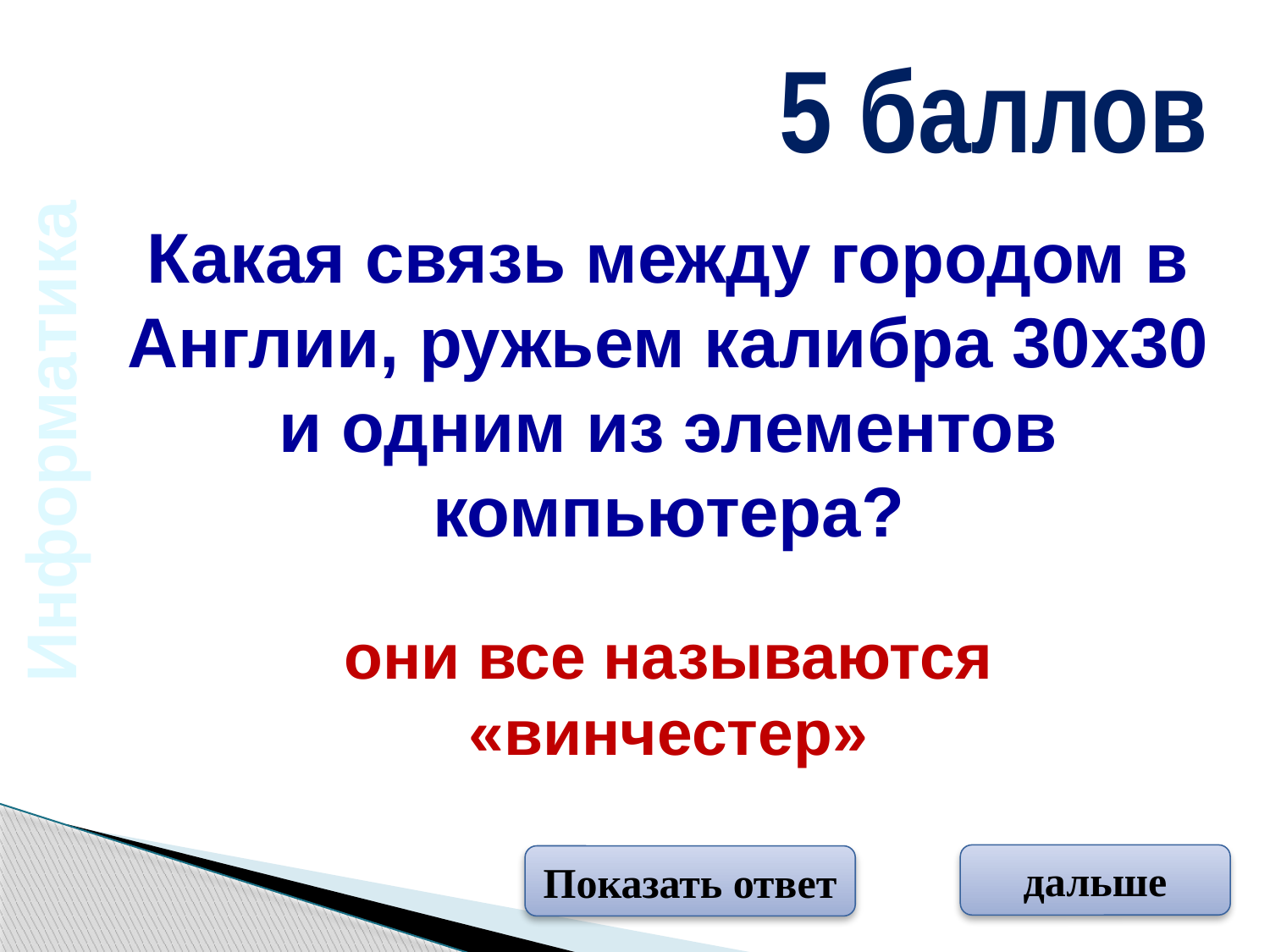

5 баллов
Какая связь между городом в Англии, ружьем калибра 30х30 и одним из элементов компьютера?
Информатика
они все называются «винчестер»
дальше
Показать ответ